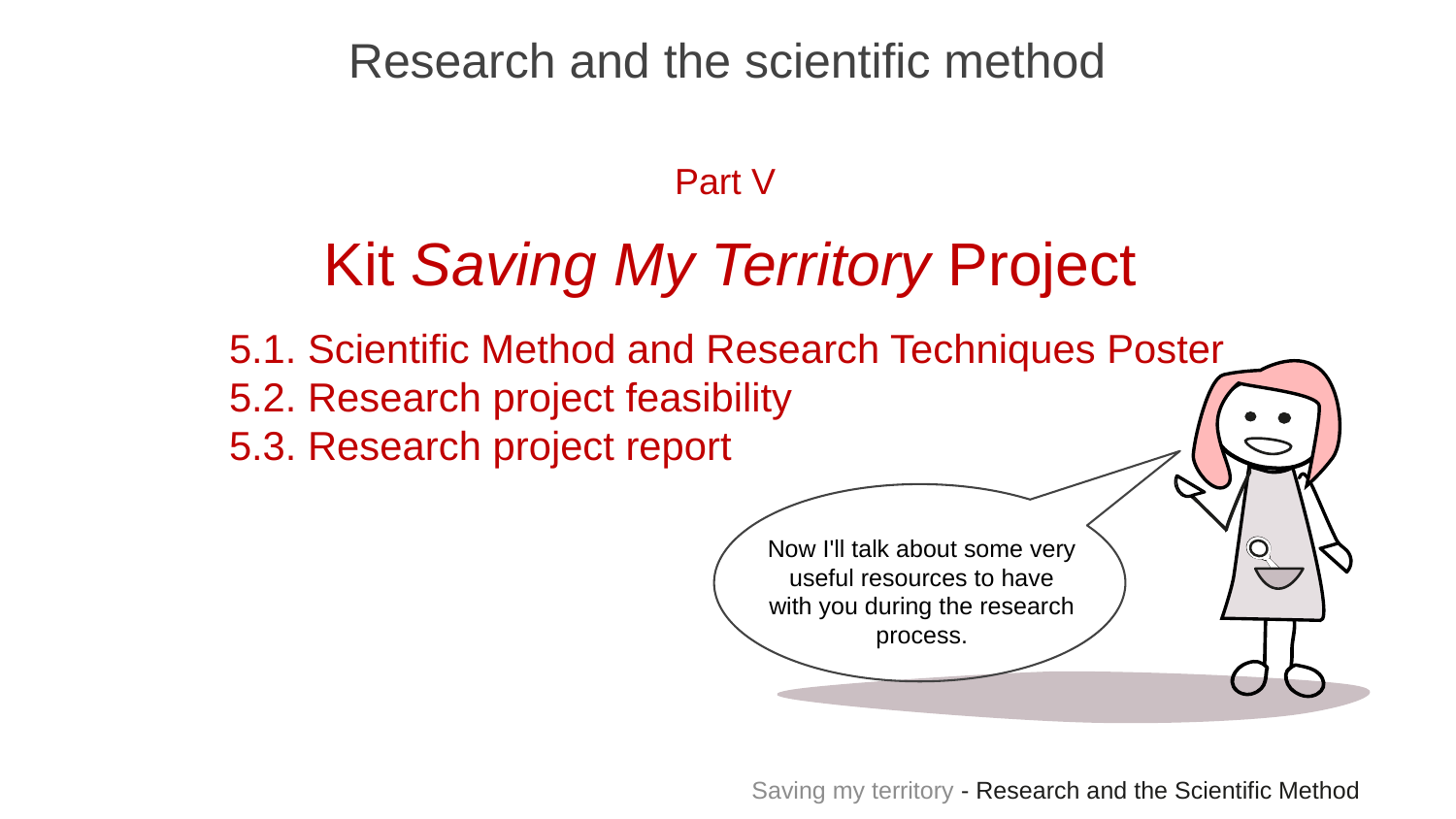

# Research and the scientific method
Part V
Kit Saving My Territory Project
5.1. Scientific Method and Research Techniques Poster
5.2. Research project feasibility
5.3. Research project report

Now I'll talk about some very useful resources to have with you during the research process.

Saving my territory - Research and the Scientific Method